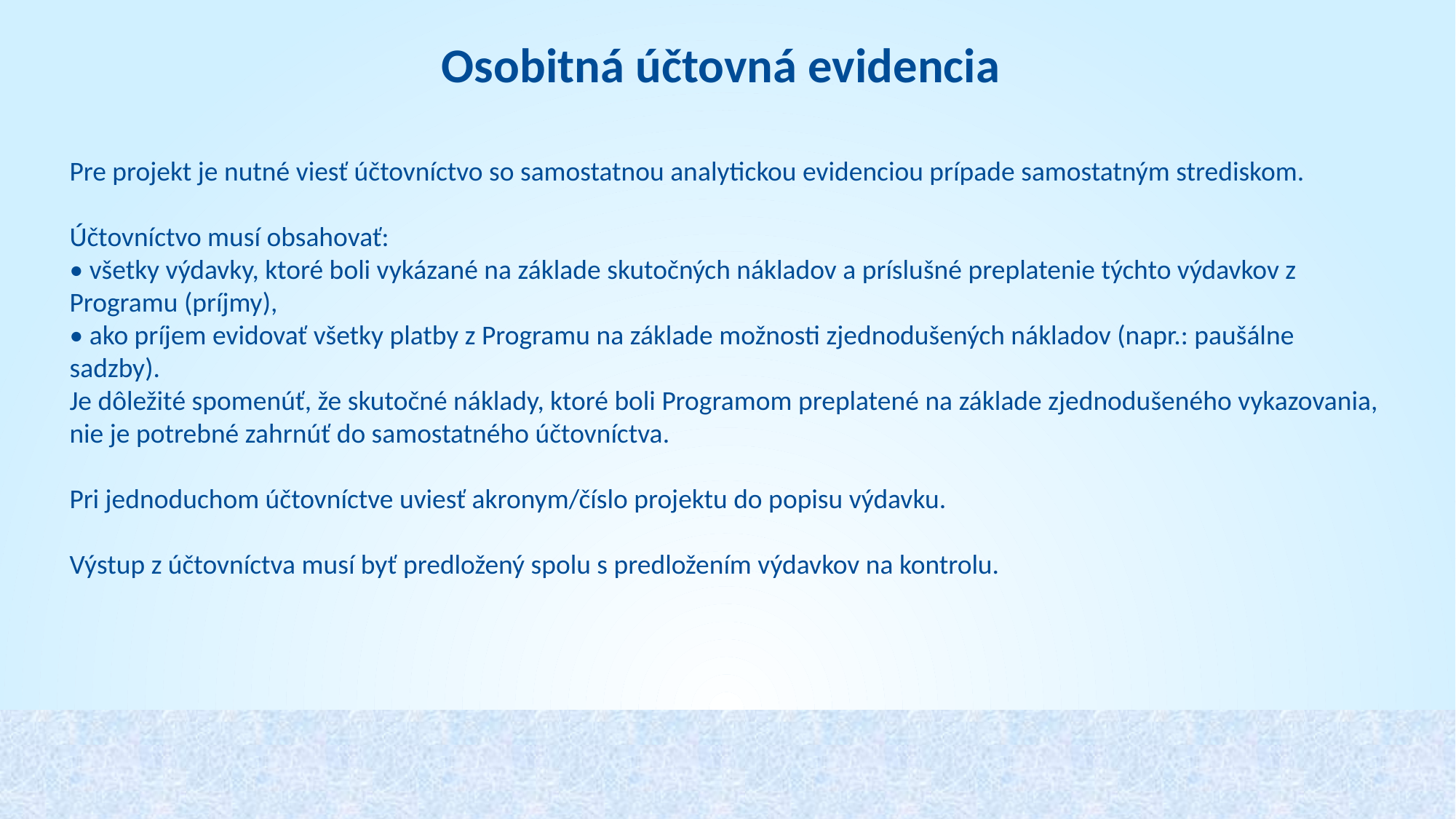

Osobitná účtovná evidencia
Pre projekt je nutné viesť účtovníctvo so samostatnou analytickou evidenciou prípade samostatným strediskom.

Účtovníctvo musí obsahovať:
• všetky výdavky, ktoré boli vykázané na základe skutočných nákladov a príslušné preplatenie týchto výdavkov z Programu (príjmy),
• ako príjem evidovať všetky platby z Programu na základe možnosti zjednodušených nákladov (napr.: paušálne sadzby).
Je dôležité spomenúť, že skutočné náklady, ktoré boli Programom preplatené na základe zjednodušeného vykazovania, nie je potrebné zahrnúť do samostatného účtovníctva.

Pri jednoduchom účtovníctve uviesť akronym/číslo projektu do popisu výdavku.

Výstup z účtovníctva musí byť predložený spolu s predložením výdavkov na kontrolu.